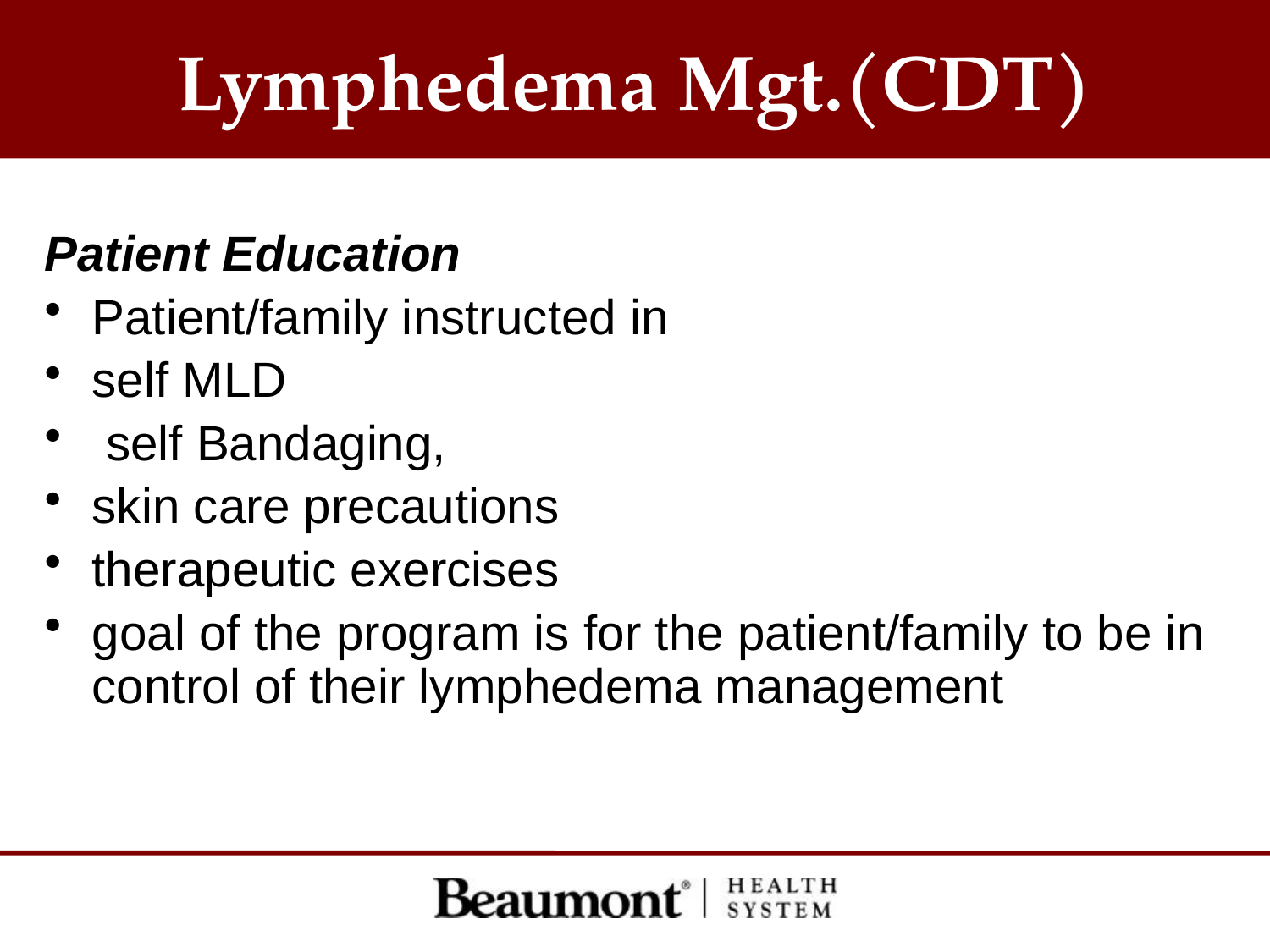

# Lymphedema Mgt.(CDT)
Patient Education
Patient/family instructed in
self MLD
 self Bandaging,
skin care precautions
therapeutic exercises
goal of the program is for the patient/family to be in control of their lymphedema management